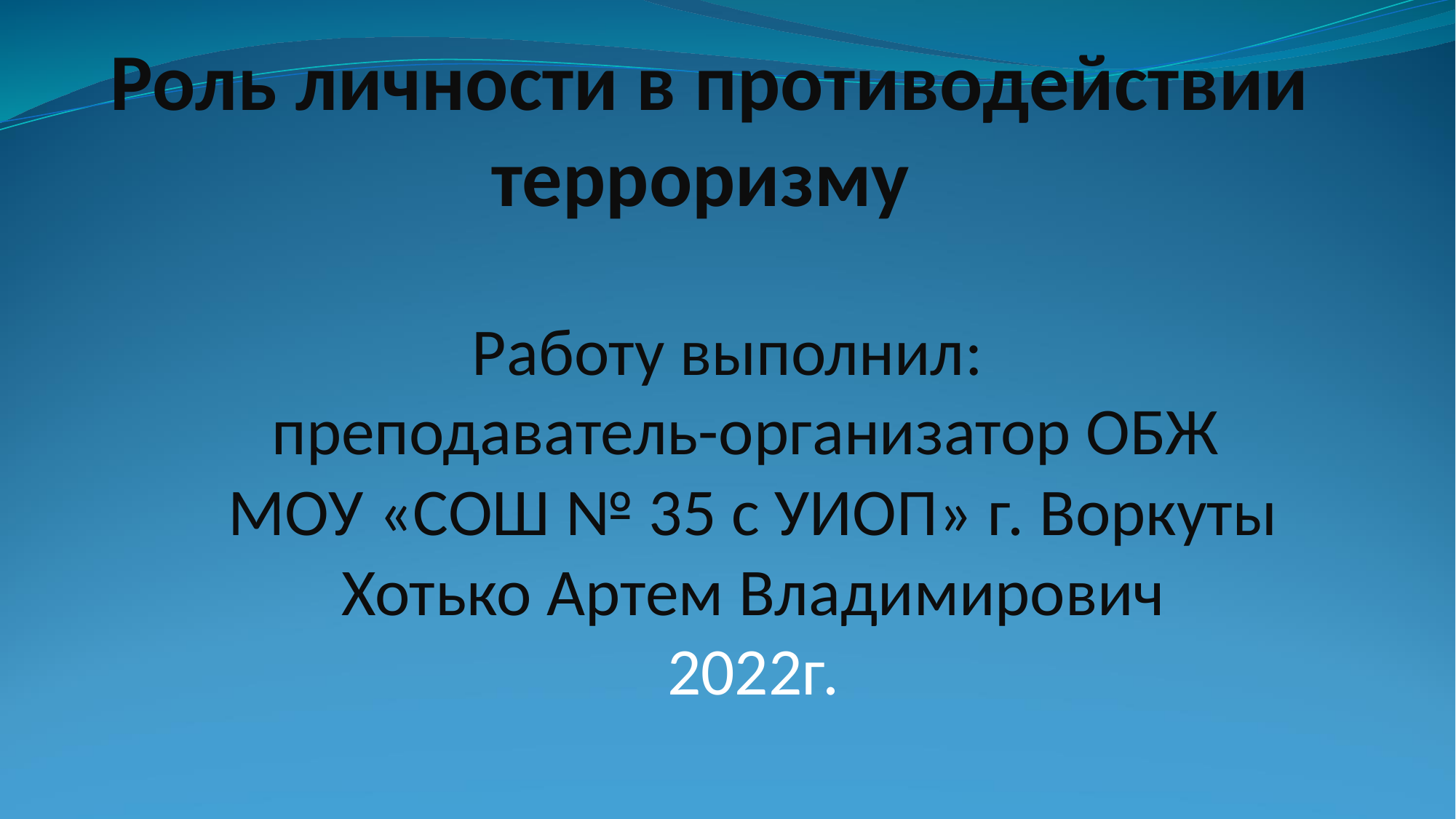

# Роль личности в противодействии терроризму

 Работу выполнил:
преподаватель-организатор ОБЖ
МОУ «СОШ № 35 с УИОП» г. Воркуты
Хотько Артем Владимирович
2022г.